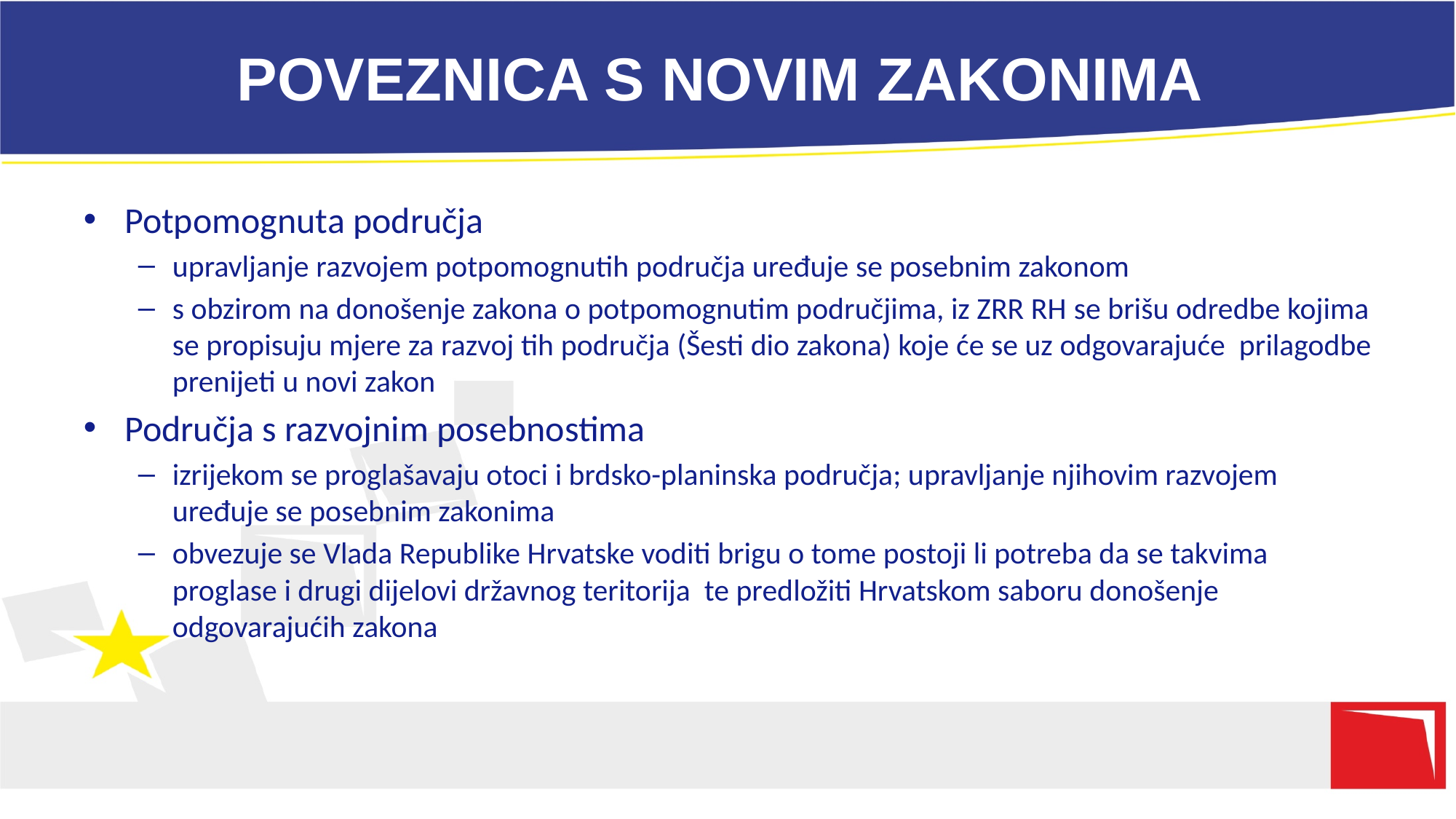

# POVEZNICA S NOVIM ZAKONIMA
Potpomognuta područja
upravljanje razvojem potpomognutih područja uređuje se posebnim zakonom
s obzirom na donošenje zakona o potpomognutim područjima, iz ZRR RH se brišu odredbe kojima se propisuju mjere za razvoj tih područja (Šesti dio zakona) koje će se uz odgovarajuće  prilagodbe prenijeti u novi zakon
Područja s razvojnim posebnostima
izrijekom se proglašavaju otoci i brdsko-planinska područja; upravljanje njihovim razvojem uređuje se posebnim zakonima
obvezuje se Vlada Republike Hrvatske voditi brigu o tome postoji li potreba da se takvima proglase i drugi dijelovi državnog teritorija  te predložiti Hrvatskom saboru donošenje odgovarajućih zakona